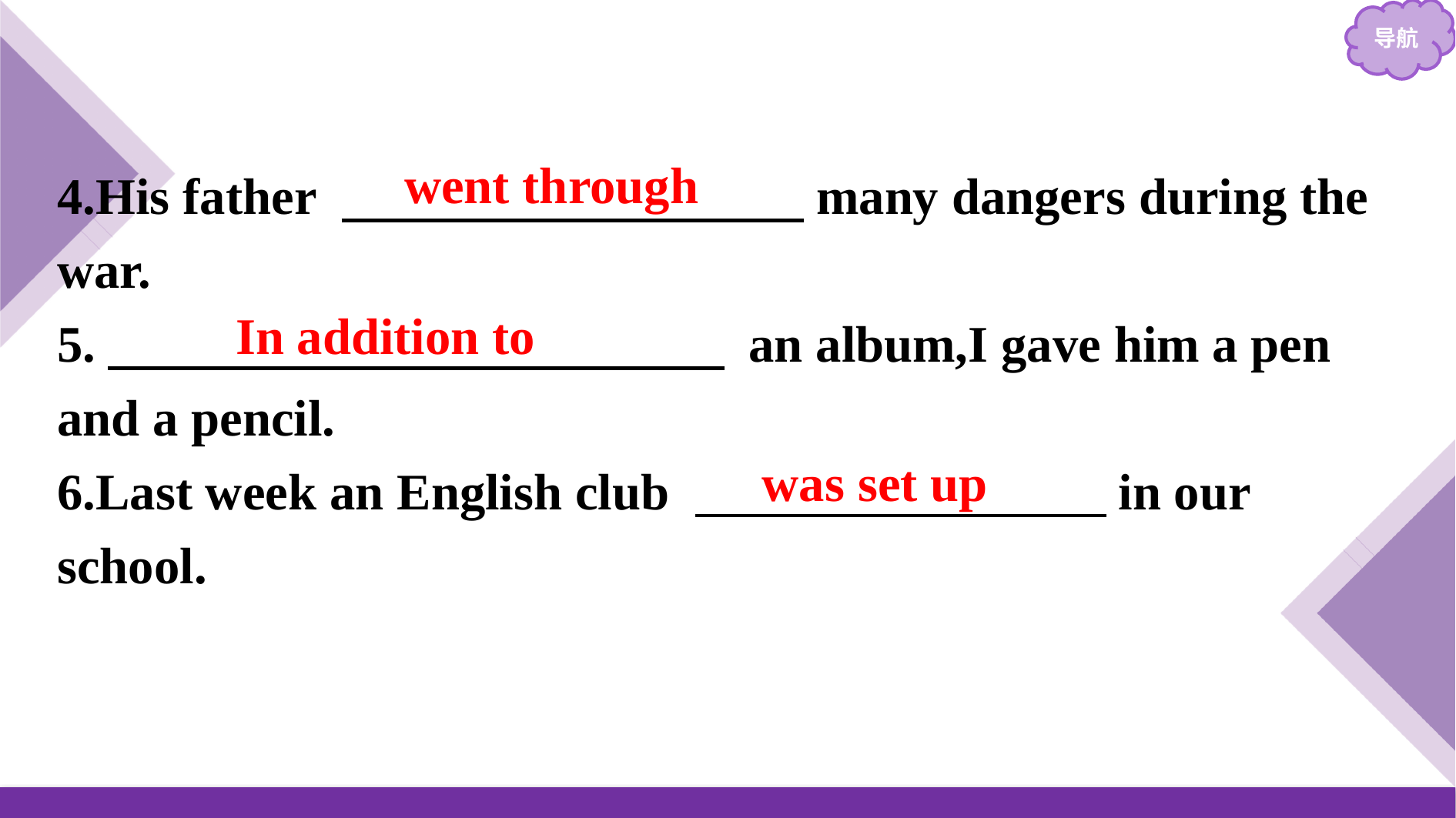

4.His father 　　　　　　　　　many dangers during the war.
5.　　　　　　　　　　　　 an album,I gave him a pen and a pencil.
6.Last week an English club 　　　　　　　　in our school.
went through
In addition to
was set up